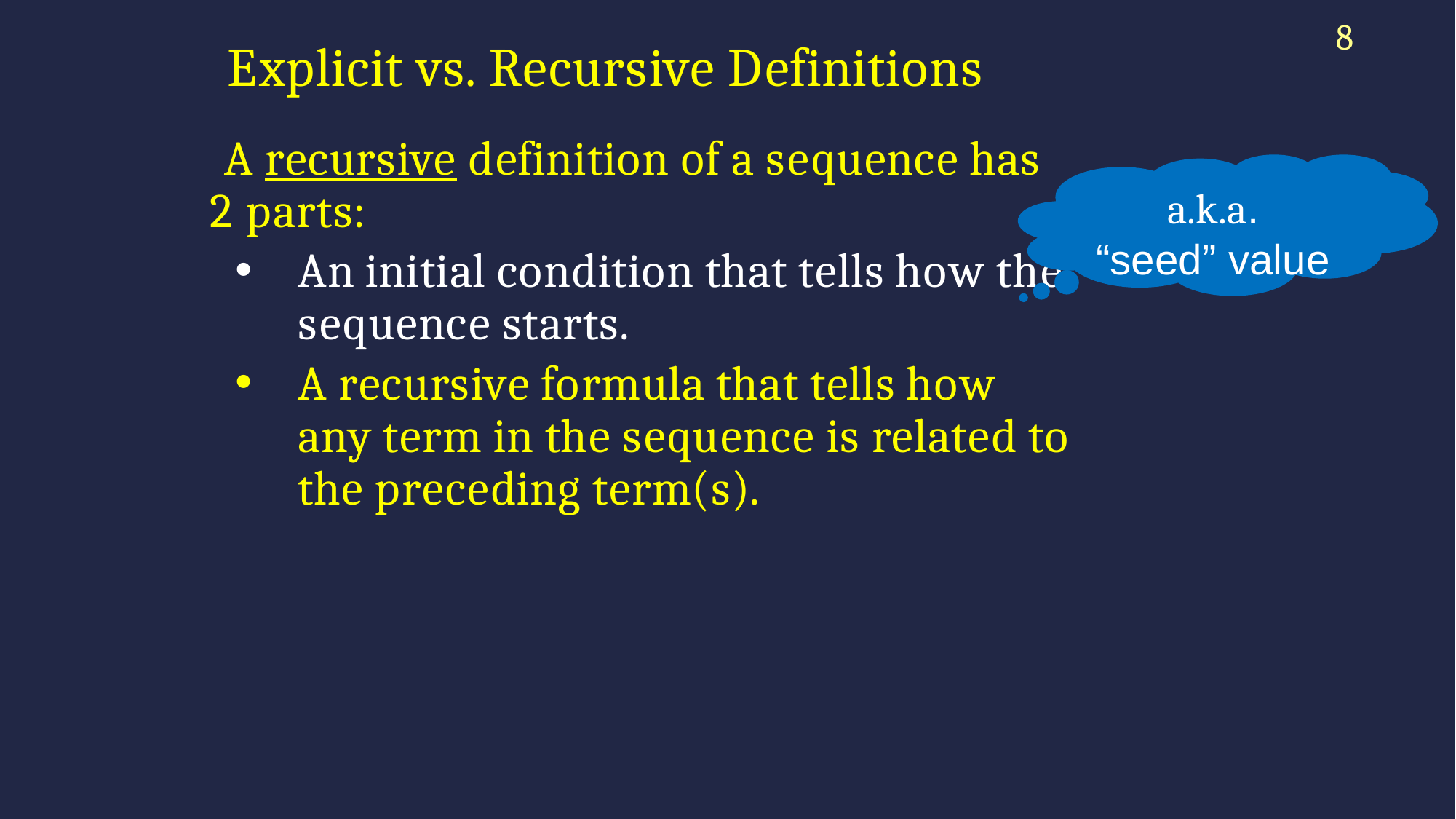

8
# Explicit vs. Recursive Definitions
    A recursive definition of a sequence has 2 parts:
An initial condition that tells how the sequence starts.
A recursive formula that tells how any term in the sequence is related to the preceding term(s).
a.k.a.
“seed” value